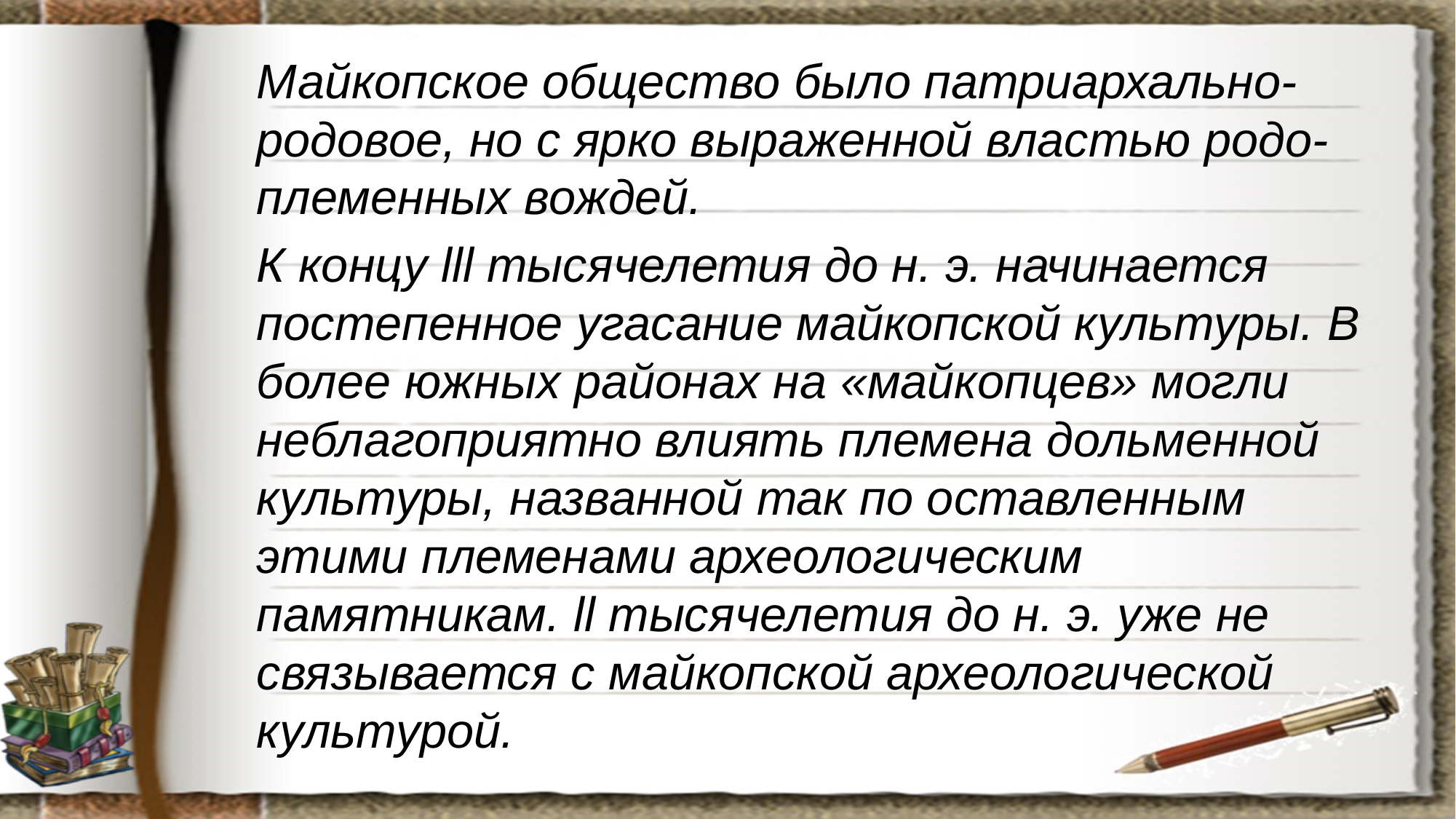

Майкопское общество было патриархально-родовое, но с ярко выраженной властью родо-племенных вождей.
К концу lll тысячелетия до н. э. начинается постепенное угасание майкопской культуры. В более южных районах на «майкопцев» могли неблагоприятно влиять племена дольменной культуры, названной так по оставленным этими племенами археологическим памятникам. ll тысячелетия до н. э. уже не связывается с майкопской археологической культурой.